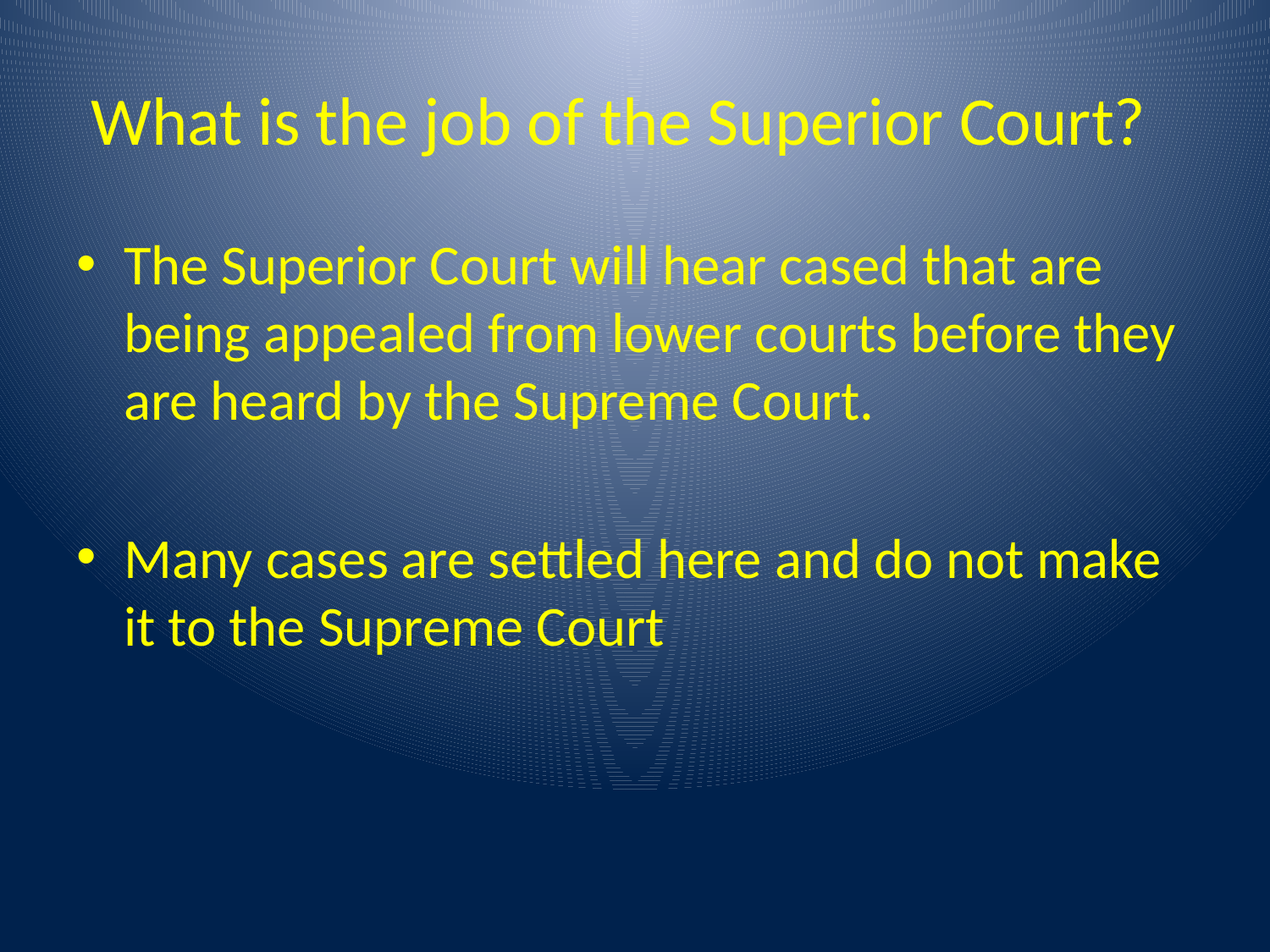

# What is the job of the Superior Court?
The Superior Court will hear cased that are being appealed from lower courts before they are heard by the Supreme Court.

Many cases are settled here and do not make it to the Supreme Court